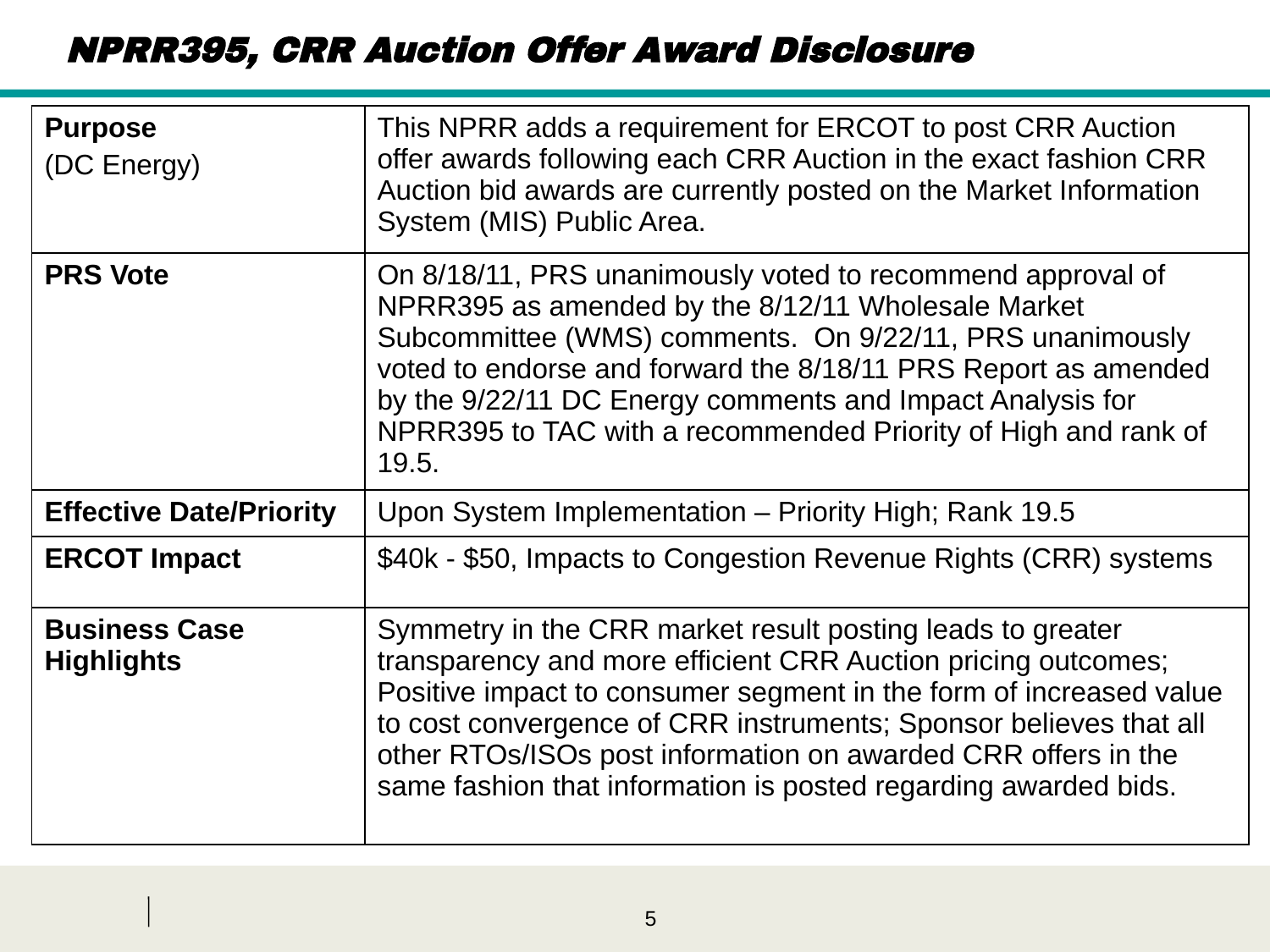

NPRR395, CRR Auction Offer Award Disclosure
| Purpose (DC Energy) | This NPRR adds a requirement for ERCOT to post CRR Auction offer awards following each CRR Auction in the exact fashion CRR Auction bid awards are currently posted on the Market Information System (MIS) Public Area. |
| --- | --- |
| PRS Vote | On 8/18/11, PRS unanimously voted to recommend approval of NPRR395 as amended by the 8/12/11 Wholesale Market Subcommittee (WMS) comments. On 9/22/11, PRS unanimously voted to endorse and forward the 8/18/11 PRS Report as amended by the 9/22/11 DC Energy comments and Impact Analysis for NPRR395 to TAC with a recommended Priority of High and rank of 19.5. |
| Effective Date/Priority | Upon System Implementation – Priority High; Rank 19.5 |
| ERCOT Impact | $40k - $50, Impacts to Congestion Revenue Rights (CRR) systems |
| Business Case Highlights | Symmetry in the CRR market result posting leads to greater transparency and more efficient CRR Auction pricing outcomes; Positive impact to consumer segment in the form of increased value to cost convergence of CRR instruments; Sponsor believes that all other RTOs/ISOs post information on awarded CRR offers in the same fashion that information is posted regarding awarded bids. |